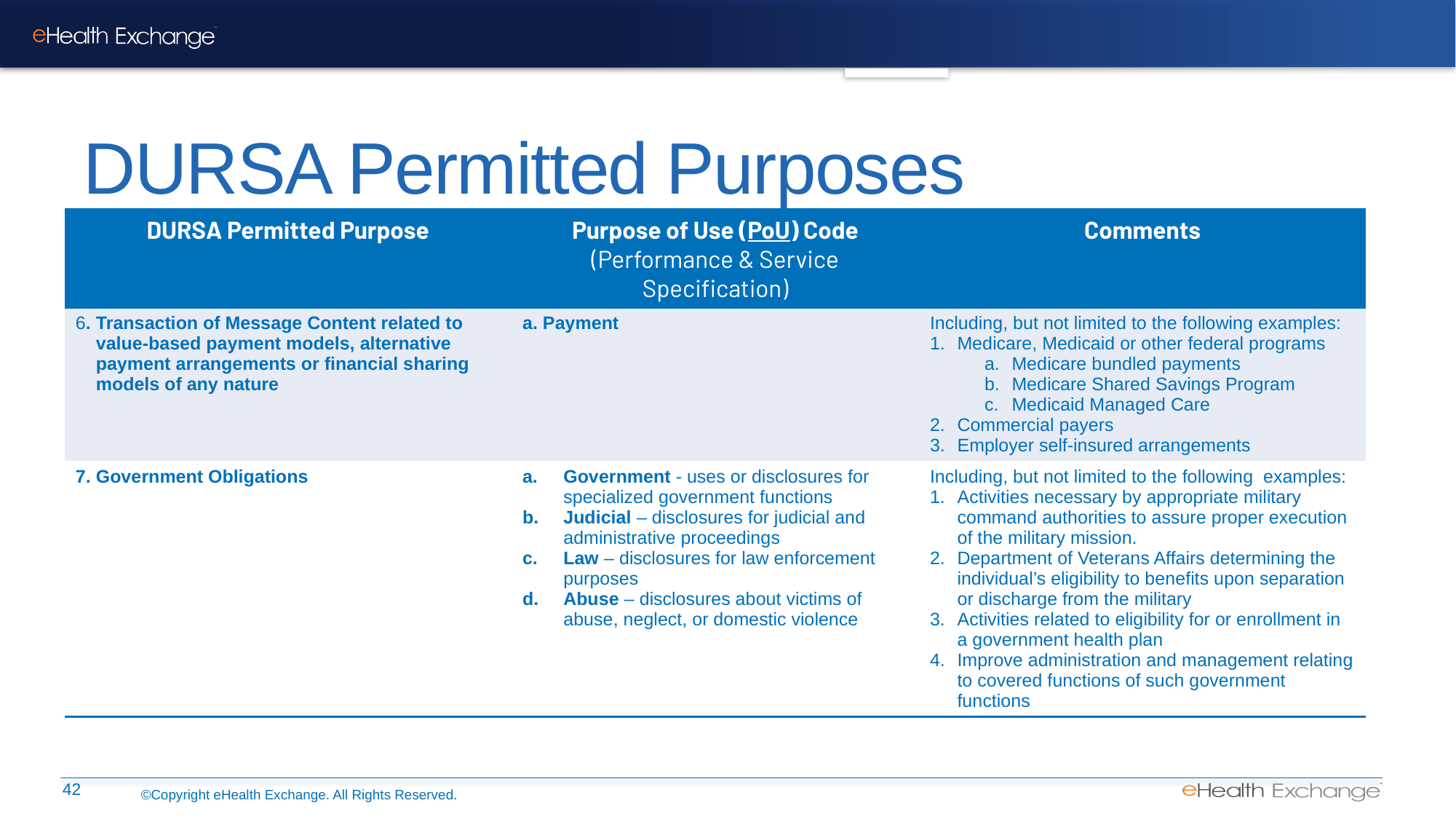

# DURSA Permitted Purposes
| DURSA Permitted Purpose | Purpose of Use (PoU) Code (Performance & Service Specification) | Comments |
| --- | --- | --- |
| 6. Transaction of Message Content related to value-based payment models, alternative payment arrangements or financial sharing models of any nature | a. Payment | Including, but not limited to the following examples: Medicare, Medicaid or other federal programs Medicare bundled payments Medicare Shared Savings Program Medicaid Managed Care Commercial payers Employer self-insured arrangements |
| 7. Government Obligations | Government - uses or disclosures for specialized government functions Judicial – disclosures for judicial and administrative proceedings Law – disclosures for law enforcement purposes Abuse – disclosures about victims of abuse, neglect, or domestic violence | Including, but not limited to the following examples: Activities necessary by appropriate military command authorities to assure proper execution of the military mission. Department of Veterans Affairs determining the individual’s eligibility to benefits upon separation or discharge from the military Activities related to eligibility for or enrollment in a government health plan Improve administration and management relating to covered functions of such government functions |

©Copyright eHealth Exchange. All Rights Reserved.
42